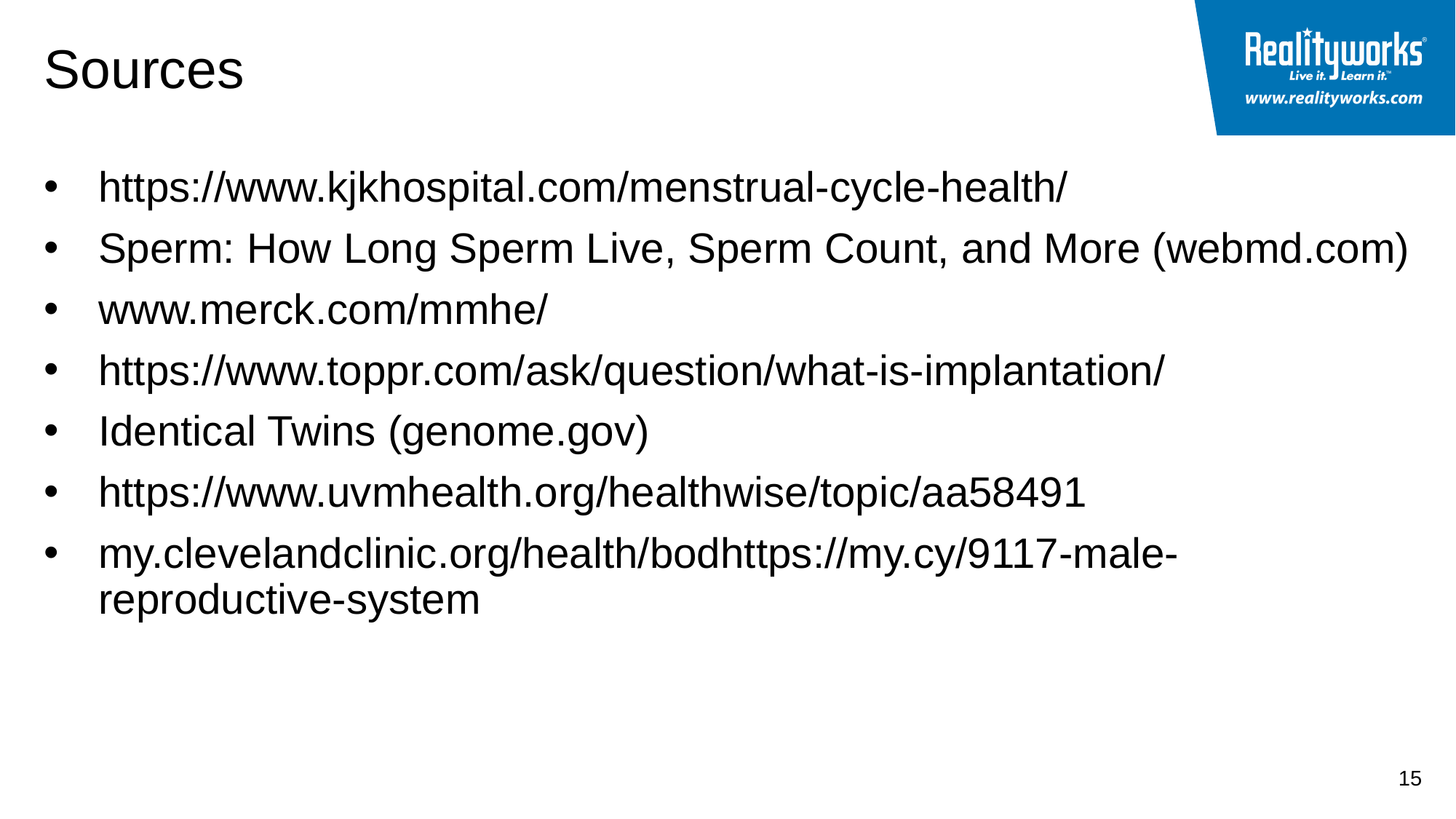

# Sources
https://www.kjkhospital.com/menstrual-cycle-health/
Sperm: How Long Sperm Live, Sperm Count, and More (webmd.com)
www.merck.com/mmhe/
https://www.toppr.com/ask/question/what-is-implantation/
Identical Twins (genome.gov)
https://www.uvmhealth.org/healthwise/topic/aa58491
my.clevelandclinic.org/health/bodhttps://my.cy/9117-male-reproductive-system

15